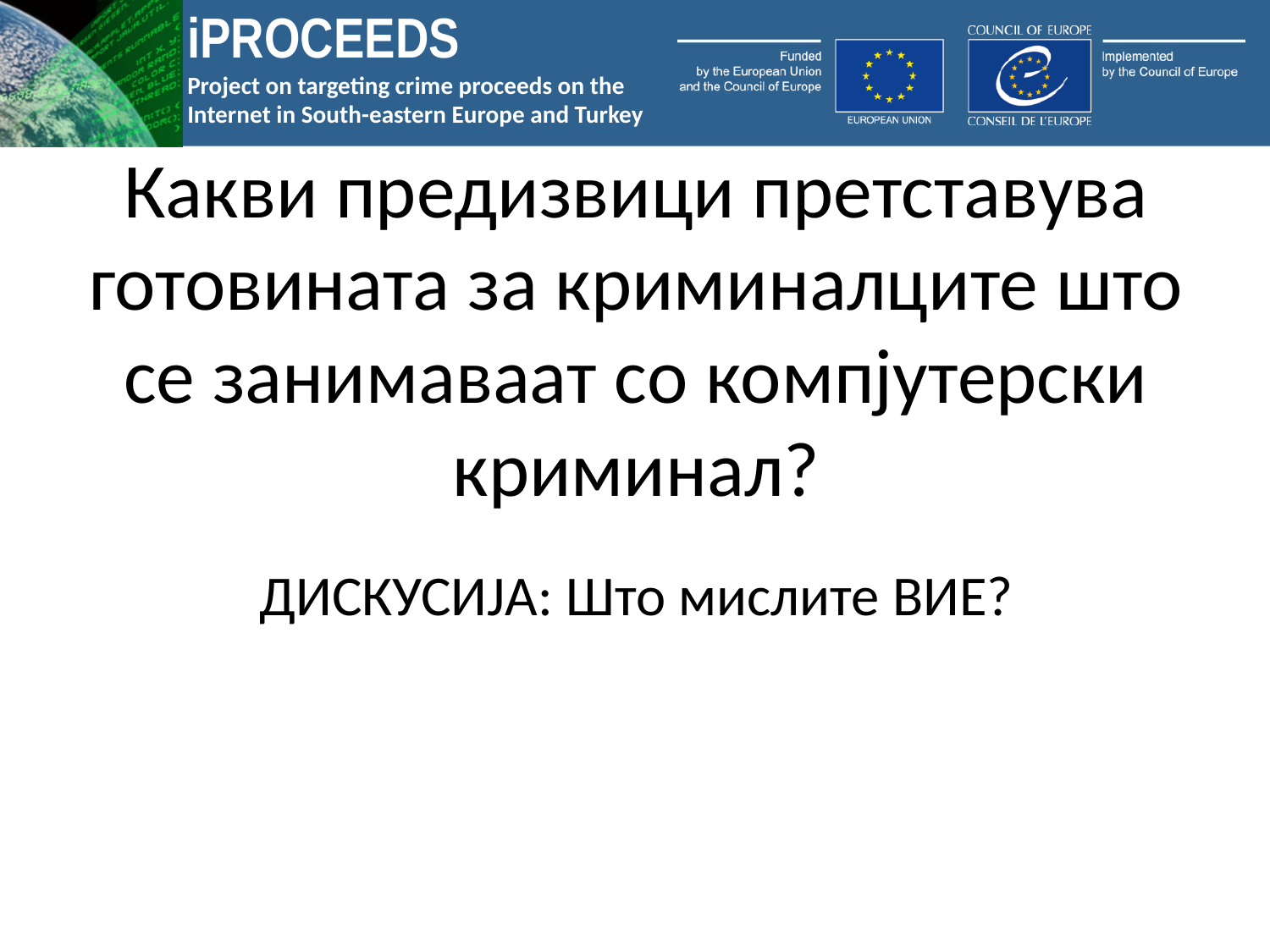

# Какви предизвици претставува готовината за криминалците што се занимаваат со компјутерски криминал?

ДИСКУСИЈА: Што мислите ВИЕ?